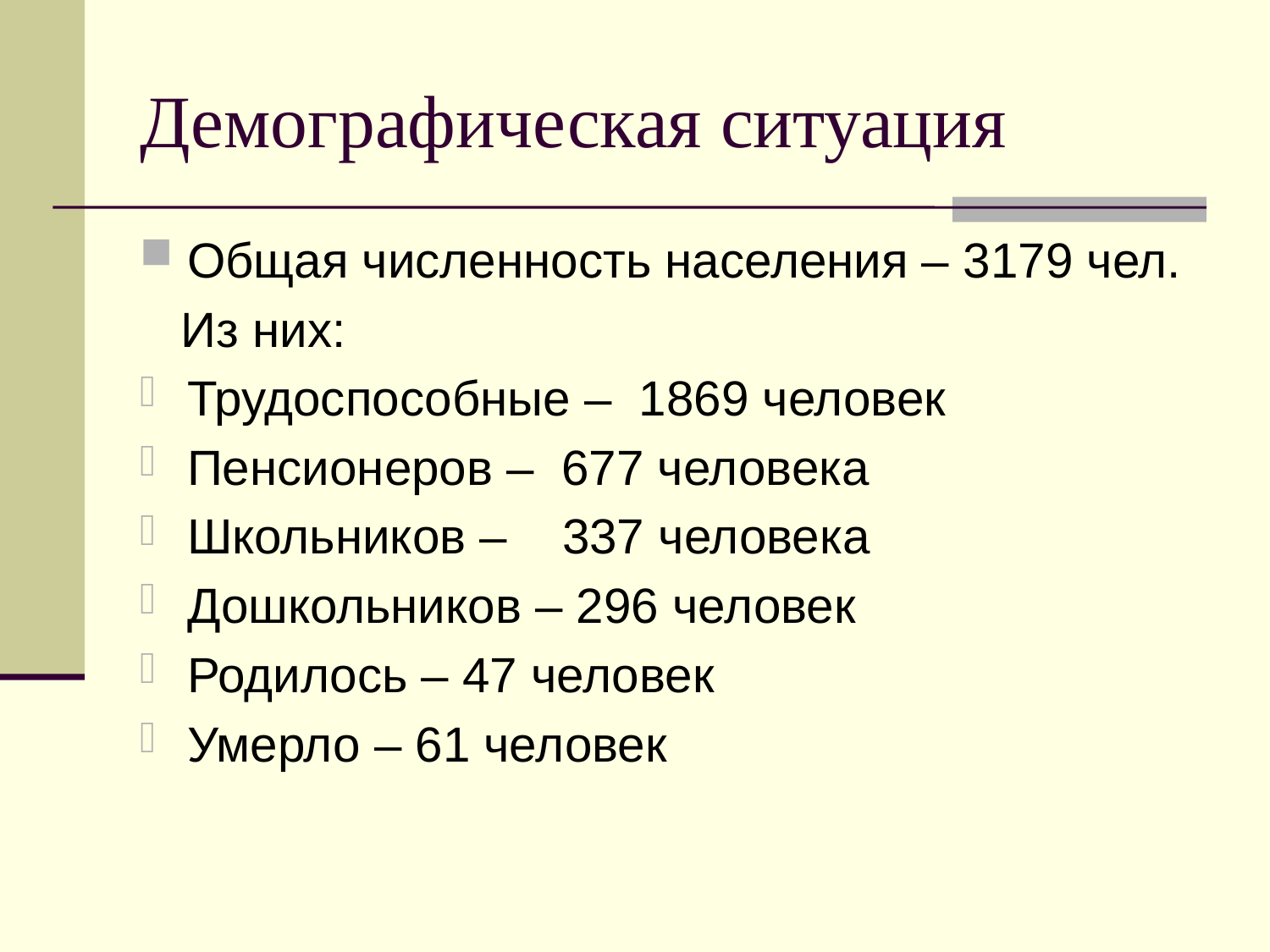

Демографическая ситуация
Общая численность населения – 3179 чел.
   Из них:
Трудоспособные –  1869 человек
Пенсионеров –  677 человека
Школьников –    337 человека
Дошкольников – 296 человек
Родилось – 47 человек
Умерло – 61 человек